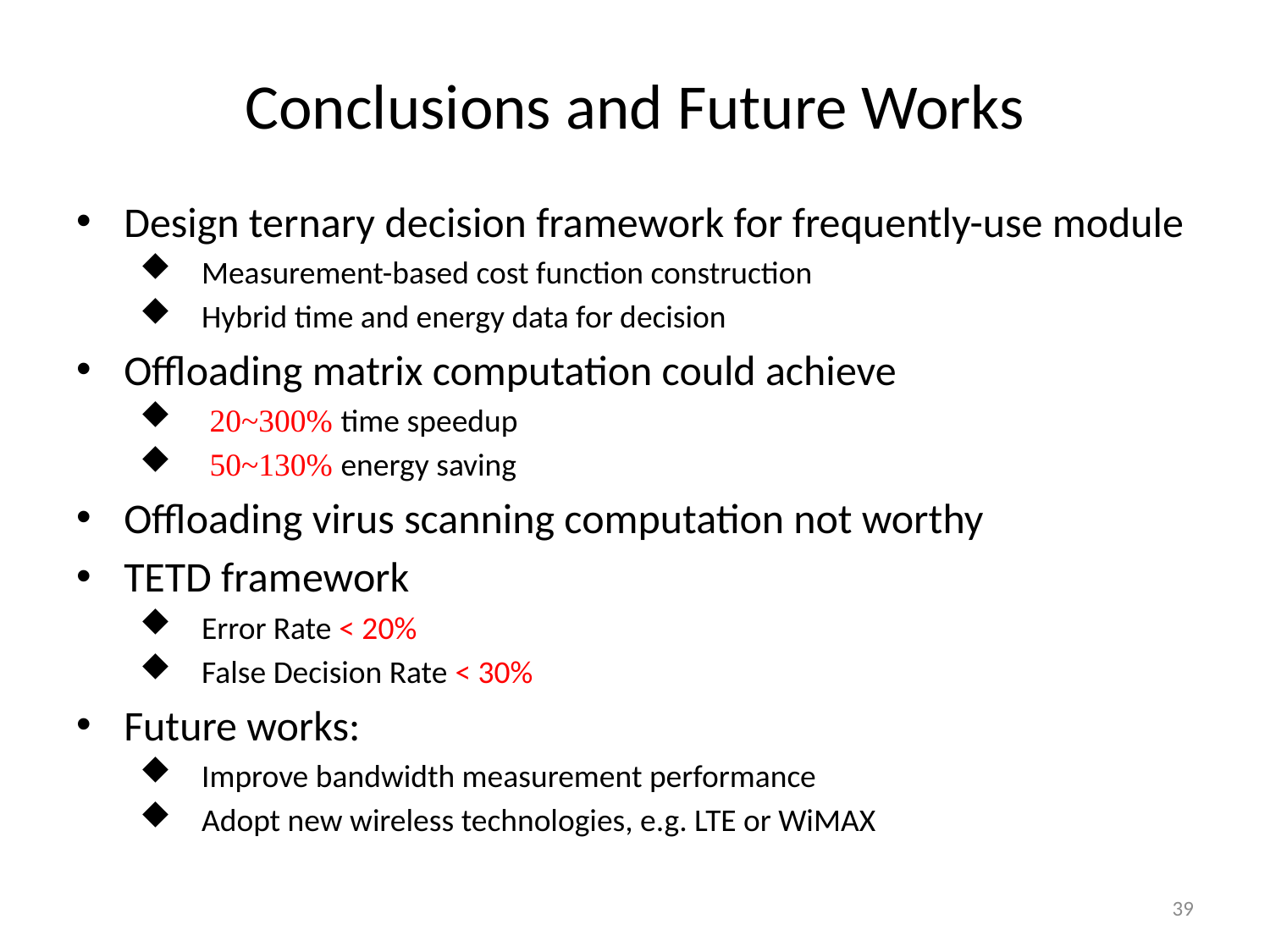

# Conclusions and Future Works
Design ternary decision framework for frequently-use module
Measurement-based cost function construction
Hybrid time and energy data for decision
Offloading matrix computation could achieve
 20~300% time speedup
 50~130% energy saving
Offloading virus scanning computation not worthy
TETD framework
Error Rate < 20%
False Decision Rate < 30%
Future works:
Improve bandwidth measurement performance
Adopt new wireless technologies, e.g. LTE or WiMAX

39